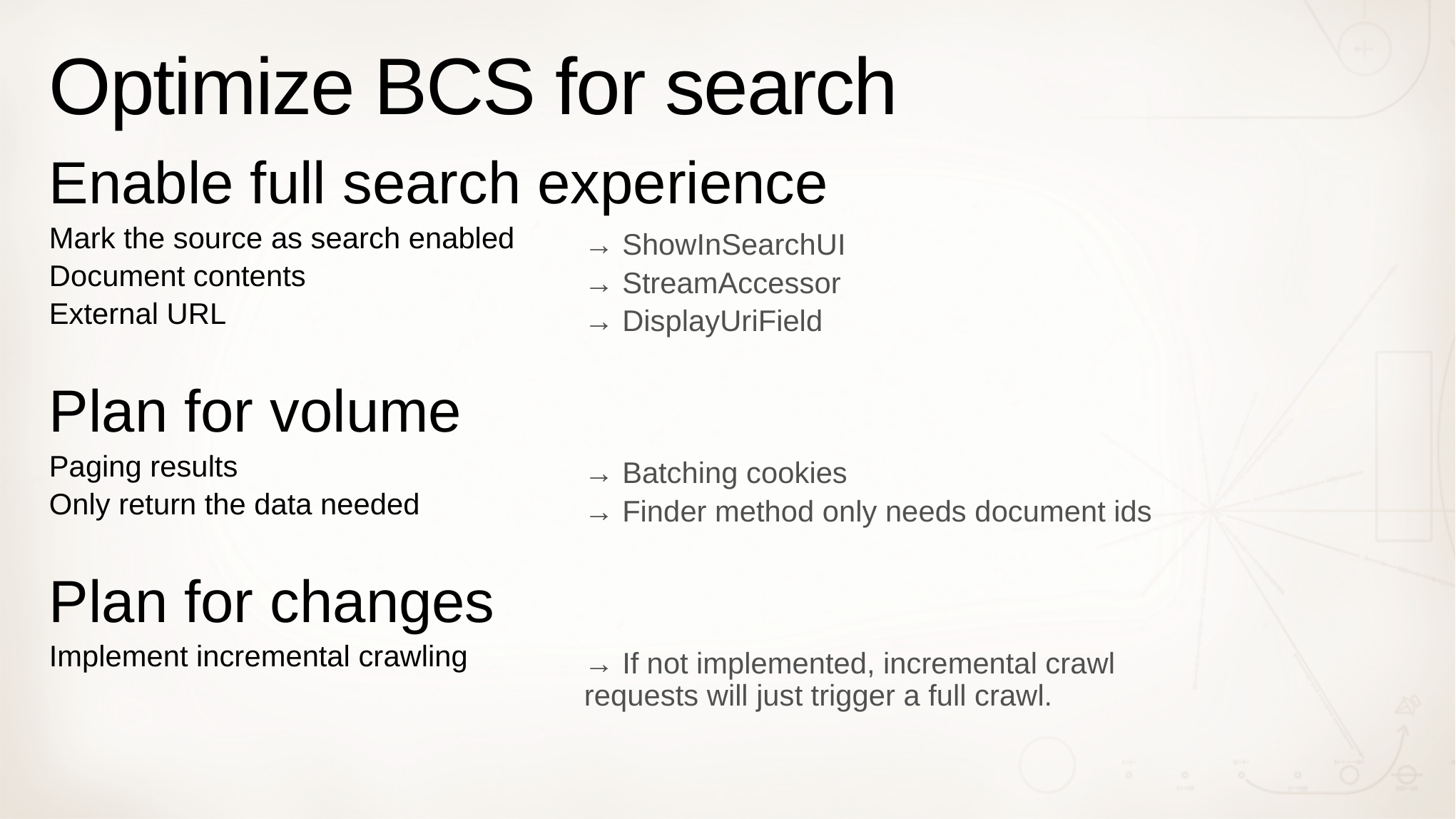

# Optimize BCS for search

→ ShowInSearchUI
→ StreamAccessor
→ DisplayUriField

→ Batching cookies
→ Finder method only needs document ids

→ If not implemented, incremental crawl requests will just trigger a full crawl.

Enable full search experience
Mark the source as search enabled
Document contents
External URL

Plan for volume
Paging results
Only return the data needed

Plan for changes
Implement incremental crawling